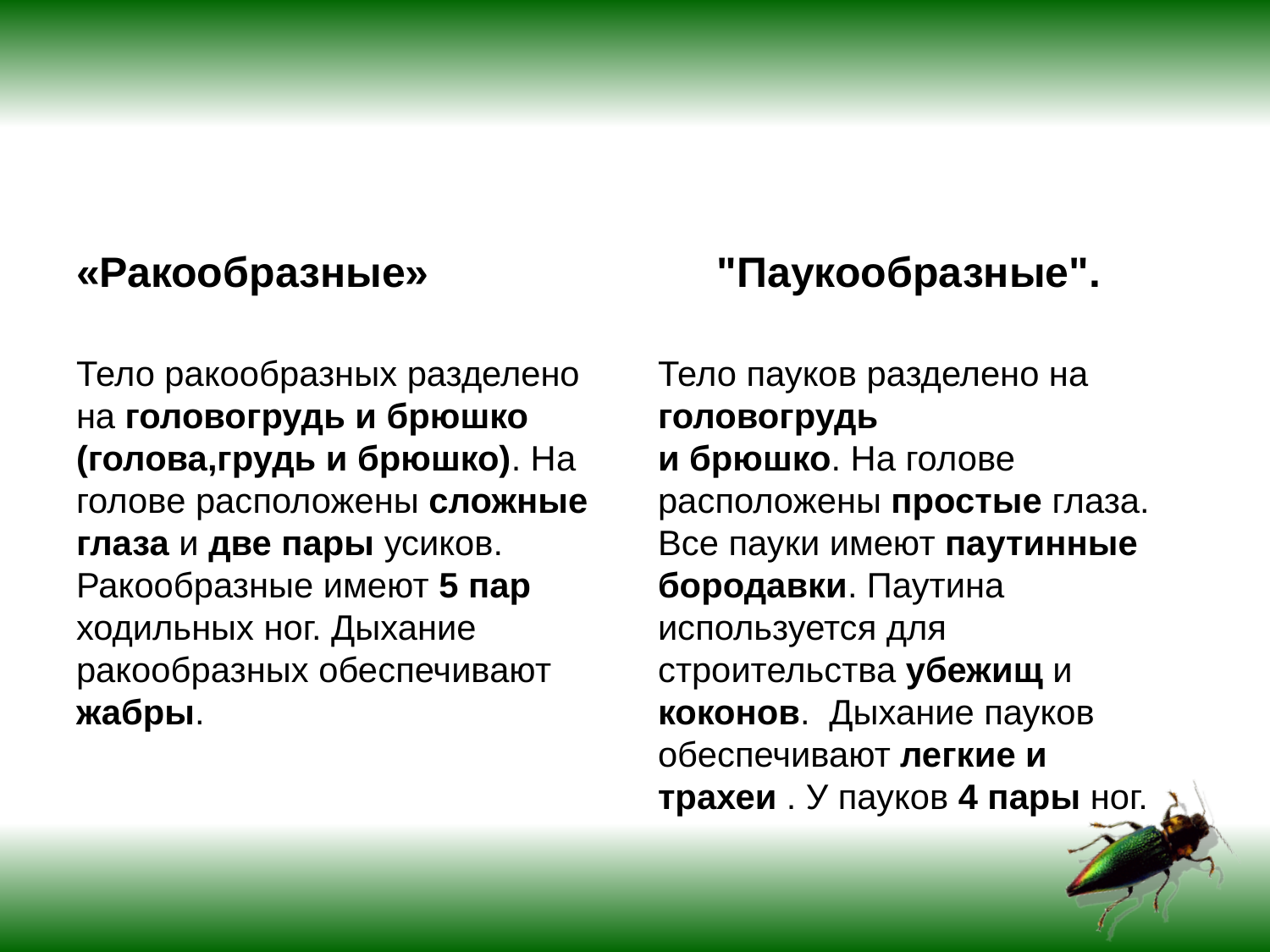

#
«Ракообразные»
     "Паукообразные".
Тело ракообразных разделено на головогрудь и брюшко (голова,грудь и брюшко). На голове расположены сложные глаза и две пары усиков. Ракообразные имеют 5 пар ходильных ног. Дыхание ракообразных обеспечивают жабры.

Тело пауков разделено на головогрудь
и брюшко. На голове расположены простые глаза. Все пауки имеют паутинные бородавки. Паутина используется для строительства убежищ и коконов.  Дыхание пауков обеспечивают легкие и трахеи . У пауков 4 пары ног.